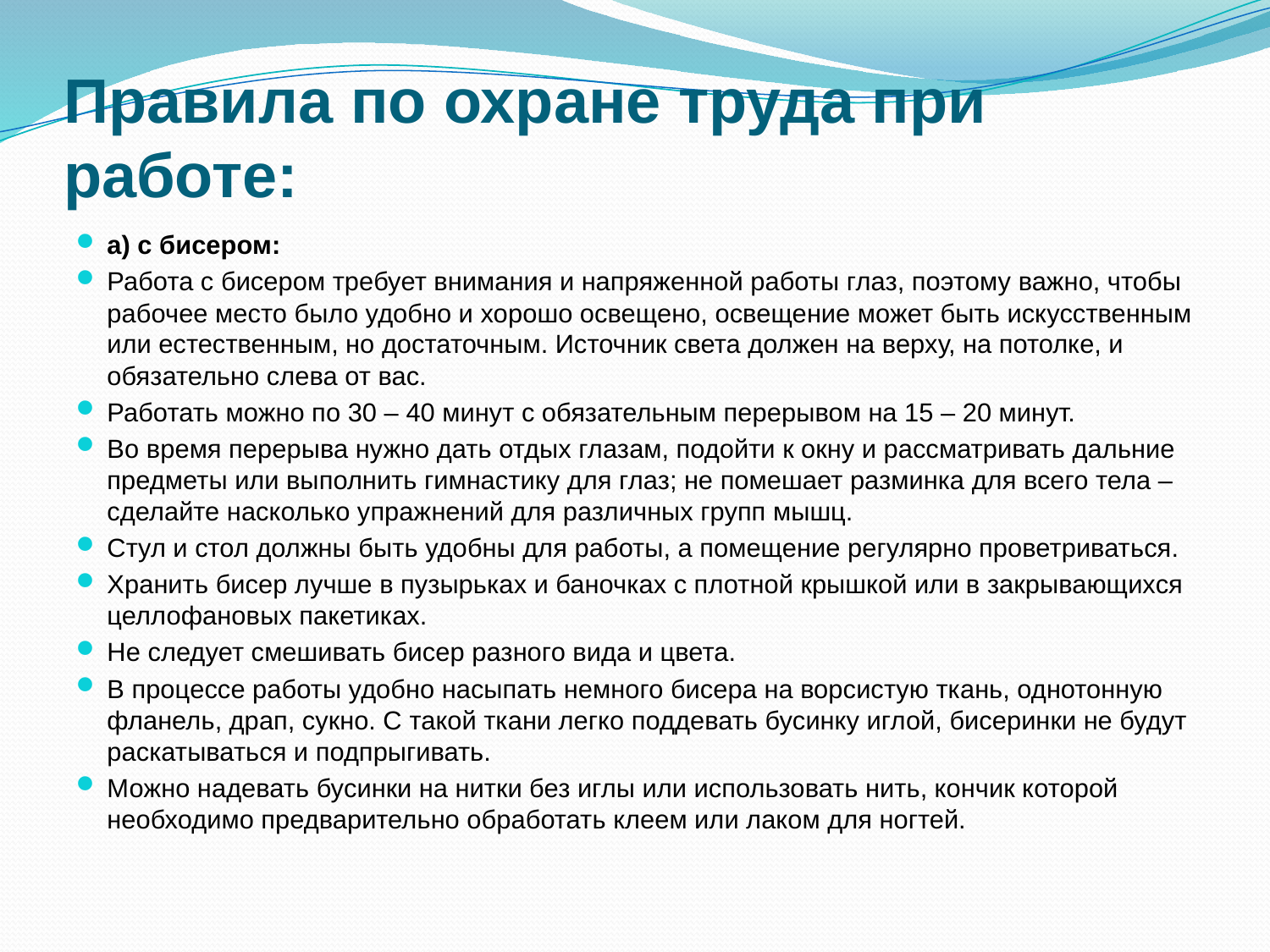

# Правила по охране труда при работе:
а) с бисером:
Работа с бисером требует внимания и напряженной работы глаз, поэтому важно, чтобы рабочее место было удобно и хорошо освещено, освещение может быть искусственным или естественным, но достаточным. Источник света должен на верху, на потолке, и обязательно слева от вас.
Работать можно по 30 – 40 минут с обязательным перерывом на 15 – 20 минут.
Во время перерыва нужно дать отдых глазам, подойти к окну и рассматривать дальние предметы или выполнить гимнастику для глаз; не помешает разминка для всего тела – сделайте насколько упражнений для различных групп мышц.
Стул и стол должны быть удобны для работы, а помещение регулярно проветриваться.
Хранить бисер лучше в пузырьках и баночках с плотной крышкой или в закрывающихся целлофановых пакетиках.
Не следует смешивать бисер разного вида и цвета.
В процессе работы удобно насыпать немного бисера на ворсистую ткань, однотонную фланель, драп, сукно. С такой ткани легко поддевать бусинку иглой, бисеринки не будут раскатываться и подпрыгивать.
Можно надевать бусинки на нитки без иглы или использовать нить, кончик которой необходимо предварительно обработать клеем или лаком для ногтей.